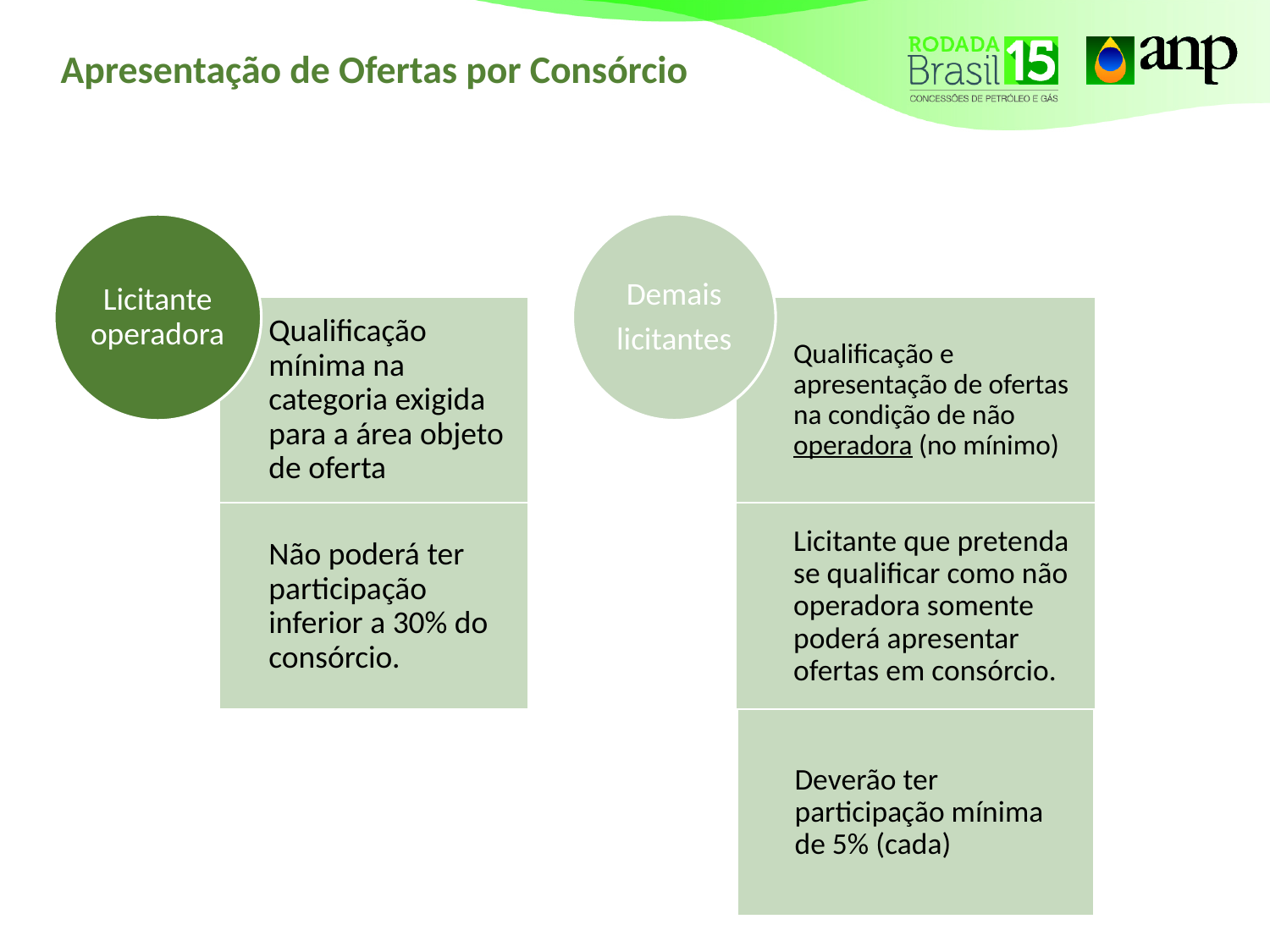

# Apresentação de Ofertas por Consórcio
Qualificação  mínima na categoria exigida para a área objeto de oferta
Não poderá ter participação  inferior a 30% do consórcio.
Licitante operadora
Qualificação e apresentação de ofertas na condição de não operadora (no mínimo)
Licitante que pretenda se qualificar como não operadora somente poderá apresentar ofertas em consórcio.
Deverão ter participação mínima de 5% (cada)
Demais
licitantes